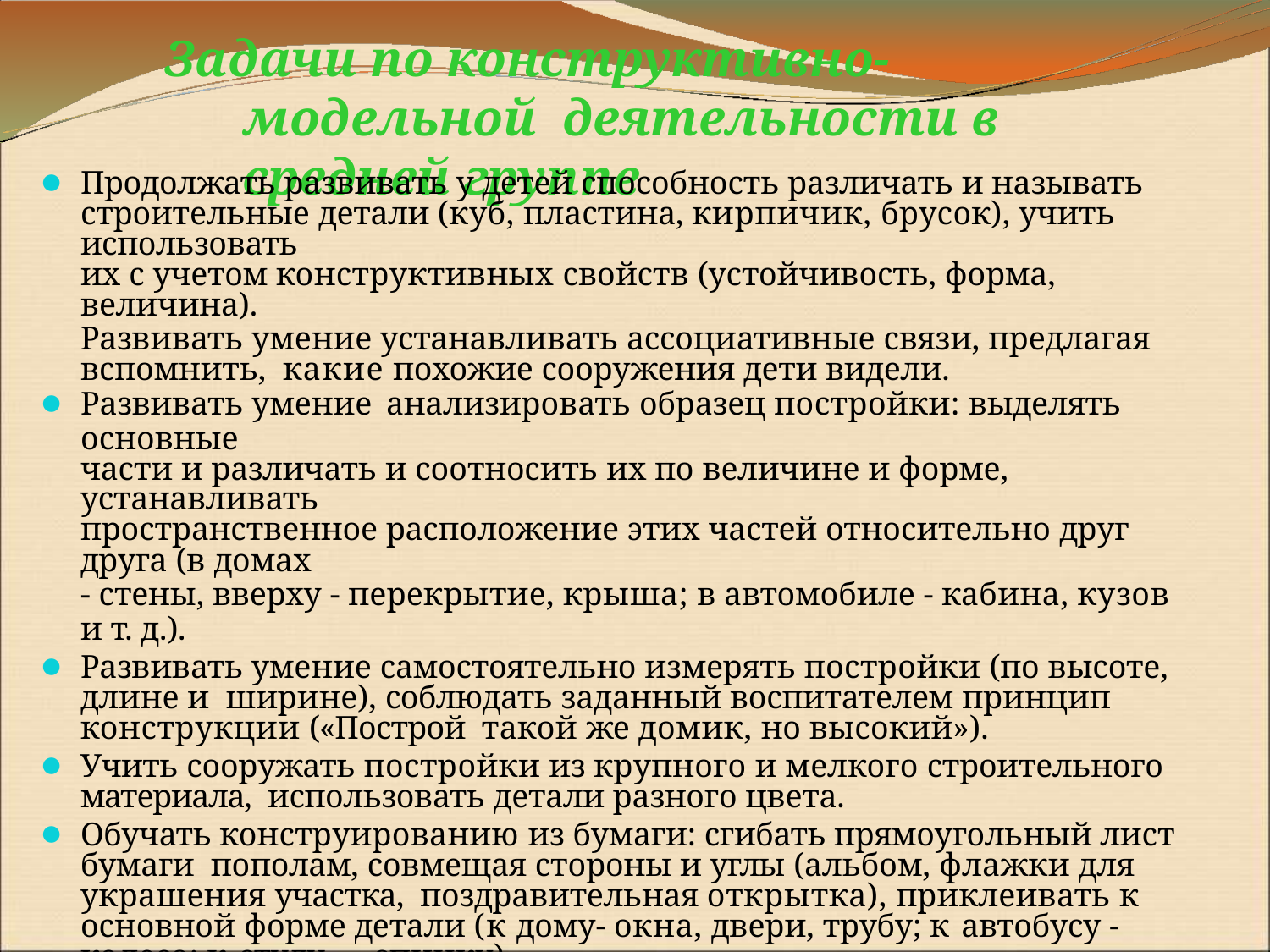

# Задачи по конструктивно-модельной  деятельности в средней группе
Продолжать развивать у детей способность различать и называть
строительные детали (куб, пластина, кирпичик, брусок), учить использовать
их с учетом конструктивных свойств (устойчивость, форма, величина).
Развивать умение устанавливать ассоциативные связи, предлагая вспомнить,  какие похожие сооружения дети видели.
Развивать умение анализировать образец постройки: выделять основные
части и различать и соотносить их по величине и форме, устанавливать
пространственное расположение этих частей относительно друг друга (в домах
- стены, вверху - перекрытие, крыша; в автомобиле - кабина, кузов и т. д.).
Развивать умение самостоятельно измерять постройки (по высоте, длине и  ширине), соблюдать заданный воспитателем принцип конструкции («Построй  такой же домик, но высокий»).
Учить сооружать постройки из крупного и мелкого строительного материала,  использовать детали разного цвета.
Обучать конструированию из бумаги: сгибать прямоугольный лист бумаги  пополам, совмещая стороны и углы (альбом, флажки для украшения участка,  поздравительная открытка), приклеивать к основной форме детали (к дому-  окна, двери, трубу; к автобусу - колеса; к стулу — спинку).
Приобщать детей к изготовлению поделок из природного материала: коры,  веток, листьев, шишек, каштанов, ореховой скорлупы, соломы (лодочки,  ежики и т. д.). Использовать для закрепления частей клей, пластилин.
Применять в поделках катушки, коробки разной величины и другие предметы.